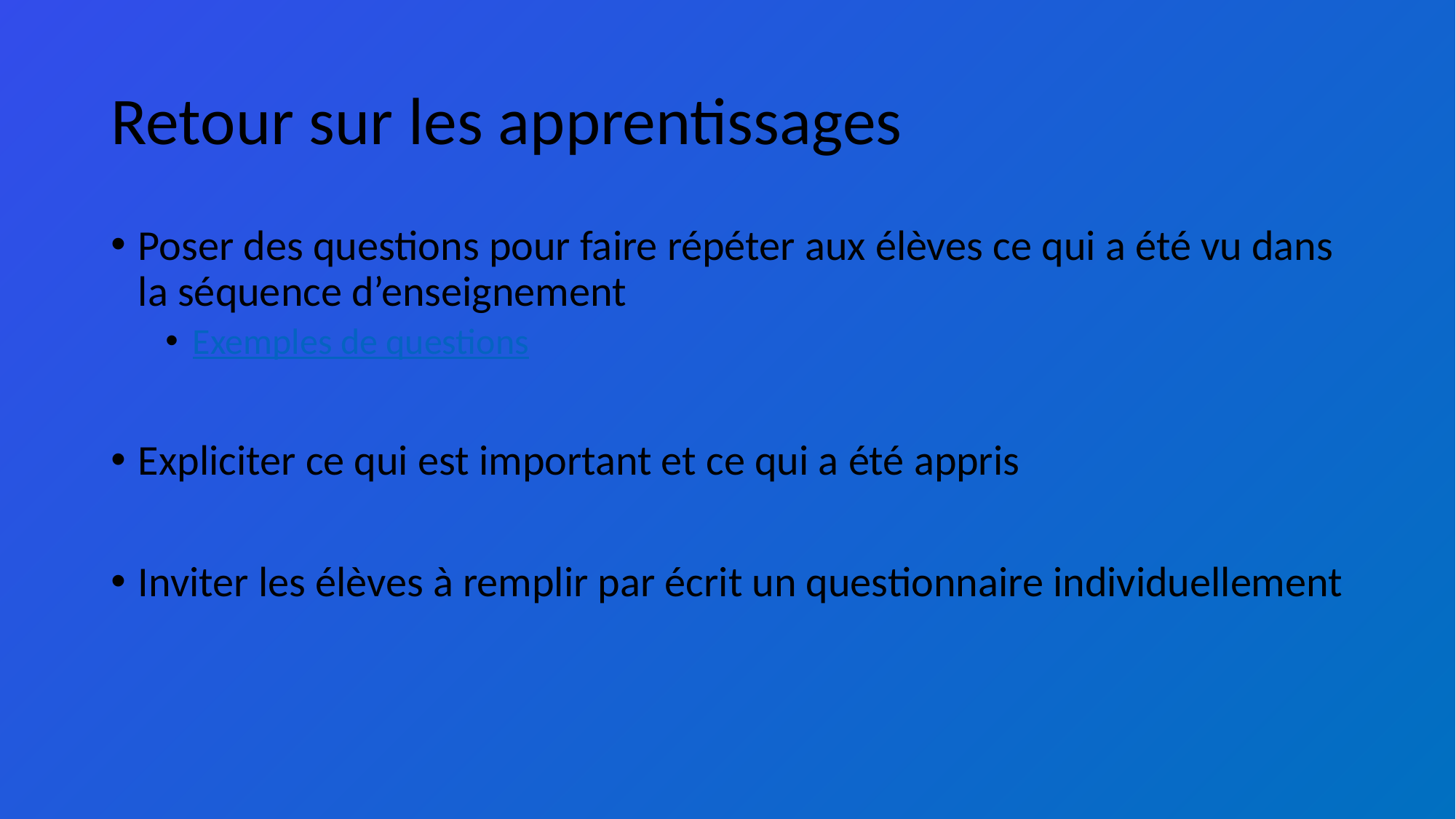

# Retour sur les apprentissages
Poser des questions pour faire répéter aux élèves ce qui a été vu dans la séquence d’enseignement
Exemples de questions

Expliciter ce qui est important et ce qui a été appris

Inviter les élèves à remplir par écrit un questionnaire individuellement